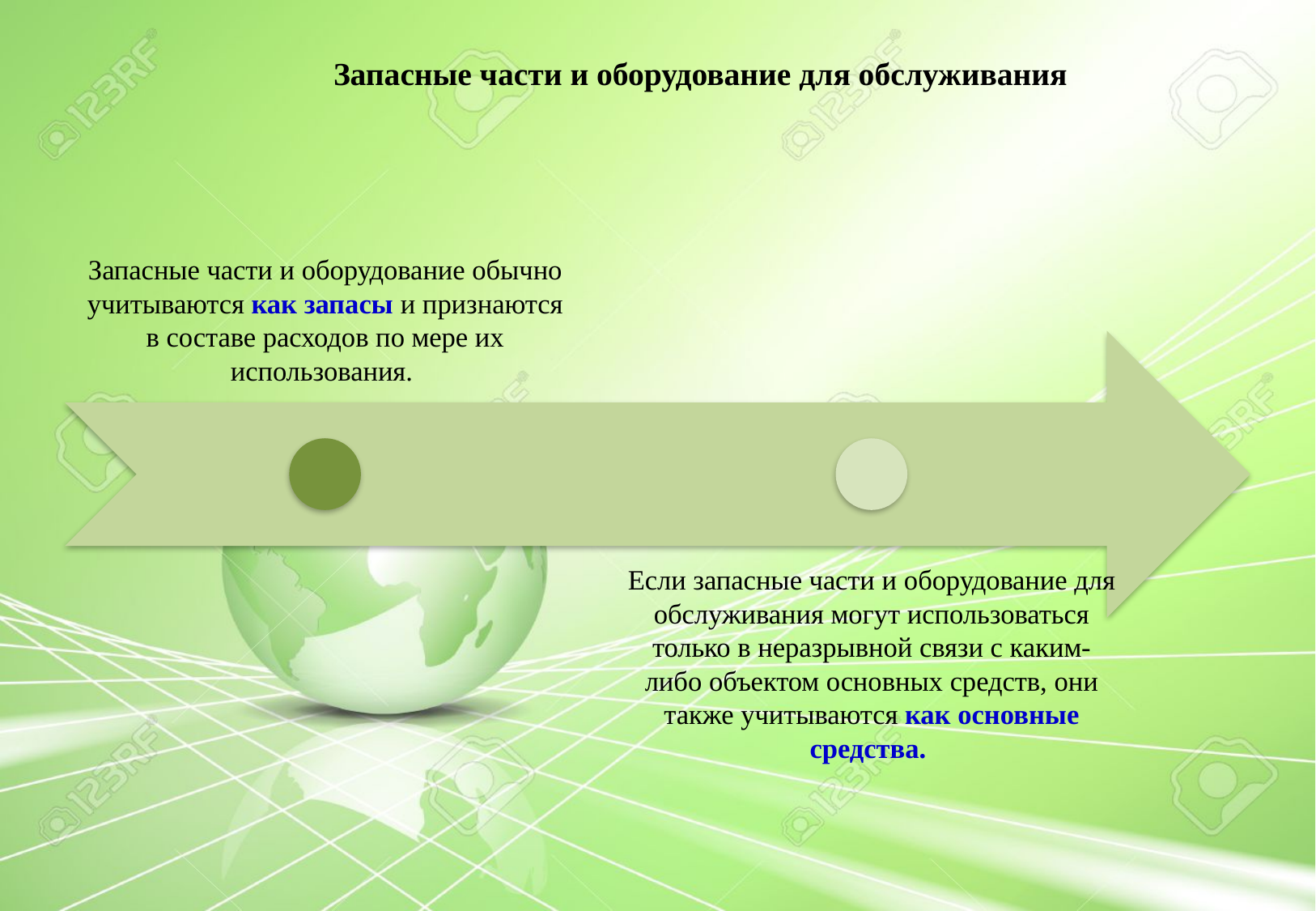

# Запасные части и оборудование для обслуживания
Запасные части и оборудование обычно учитываются как запасы и признаются в составе расходов по мере их использования.
Если запасные части и оборудование для обслуживания могут использоваться только в неразрывной связи с каким-либо объектом основных средств, они также учитываются как основные средства.